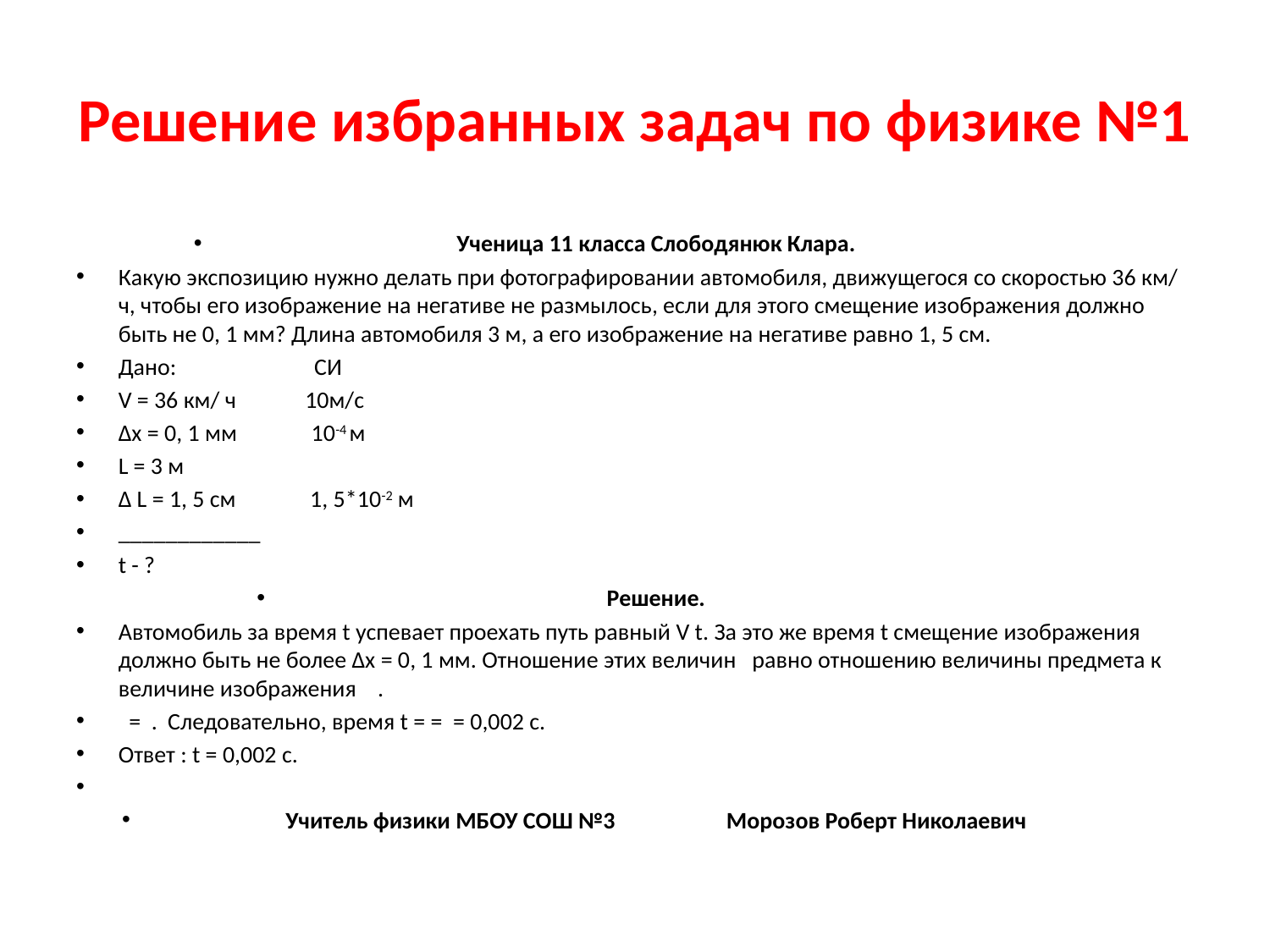

# Решение избранных задач по физике №1
Ученица 11 класса Слободянюк Клара.
Какую экспозицию нужно делать при фотографировании автомобиля, движущегося со скоростью 36 км/ ч, чтобы его изображение на негативе не размылось, если для этого смещение изображения должно быть не 0, 1 мм? Длина автомобиля 3 м, а его изображение на негативе равно 1, 5 см.
Дано:                          СИ
V = 36 км/ ч             10м/с
∆x = 0, 1 мм              10-4 м
L = 3 м
∆ L = 1, 5 см              1, 5*10-2 м
____________
t - ?
Решение.
Автомобиль за время t успевает проехать путь равный V t. За это же время t смещение изображения должно быть не более ∆x = 0, 1 мм. Отношение этих величин   равно отношению величины предмета к величине изображения    .
  =  .  Следовательно, время t = =  = 0,002 с.
Ответ : t = 0,002 с.

Учитель физики МБОУ СОШ №3                     Морозов Роберт Николаевич